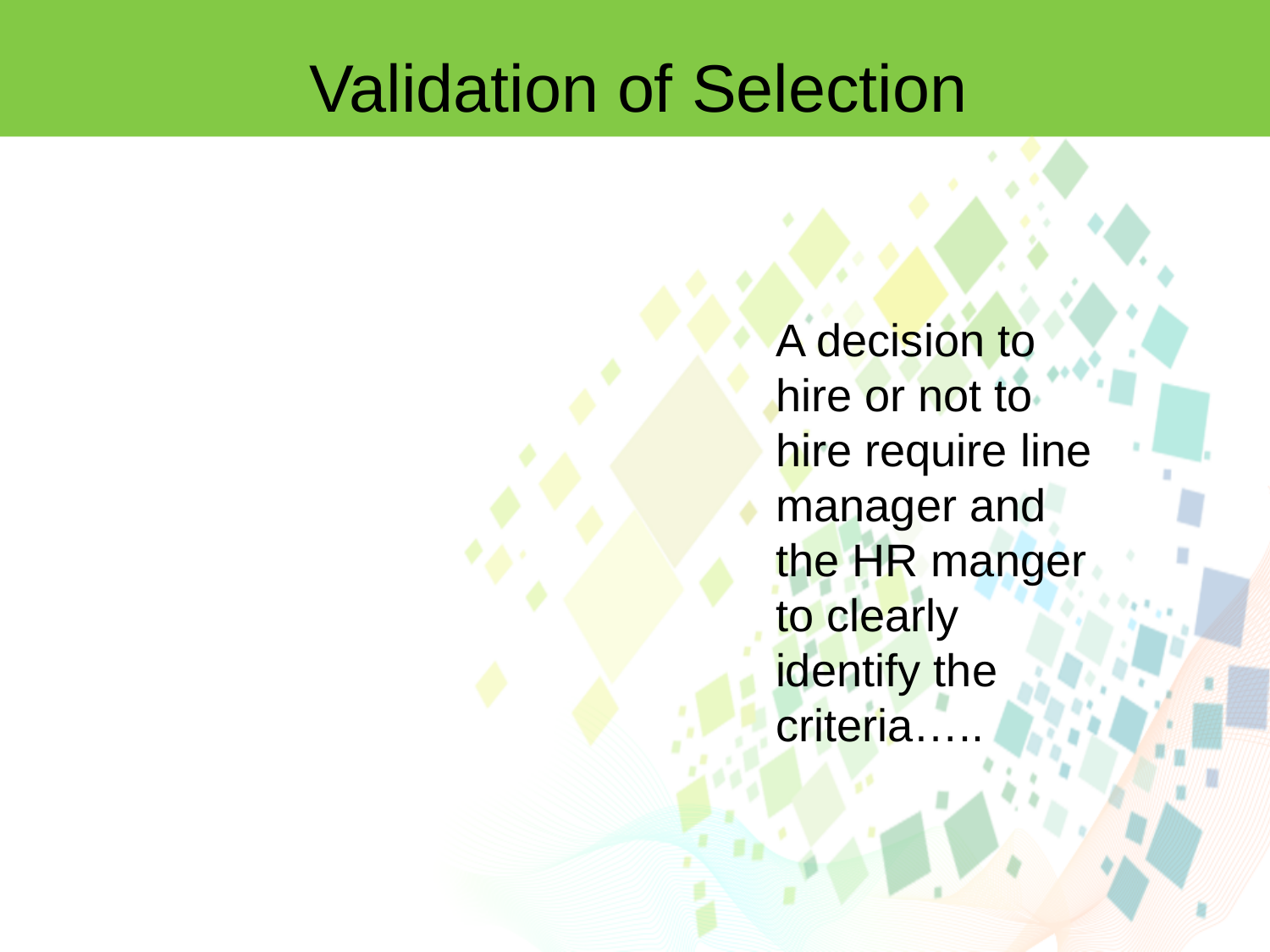

Validation of Selection
A decision to hire or not to hire require line manager and the HR manger to clearly identify the criteria…..